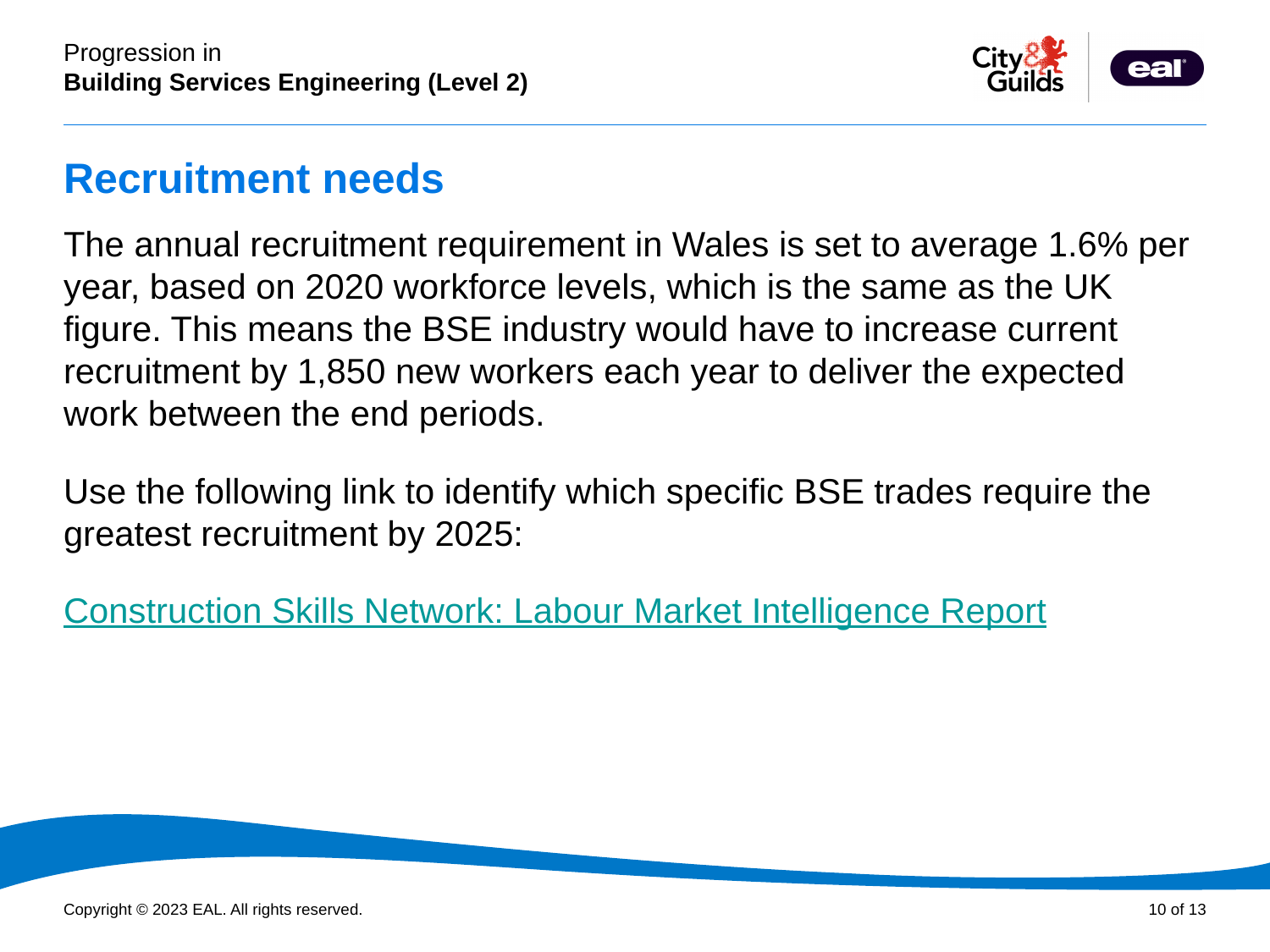

# Recruitment needs
The annual recruitment requirement in Wales is set to average 1.6% per year, based on 2020 workforce levels, which is the same as the UK figure. This means the BSE industry would have to increase current recruitment by 1,850 new workers each year to deliver the expected work between the end periods.
Use the following link to identify which specific BSE trades require the greatest recruitment by 2025:
Construction Skills Network: Labour Market Intelligence Report